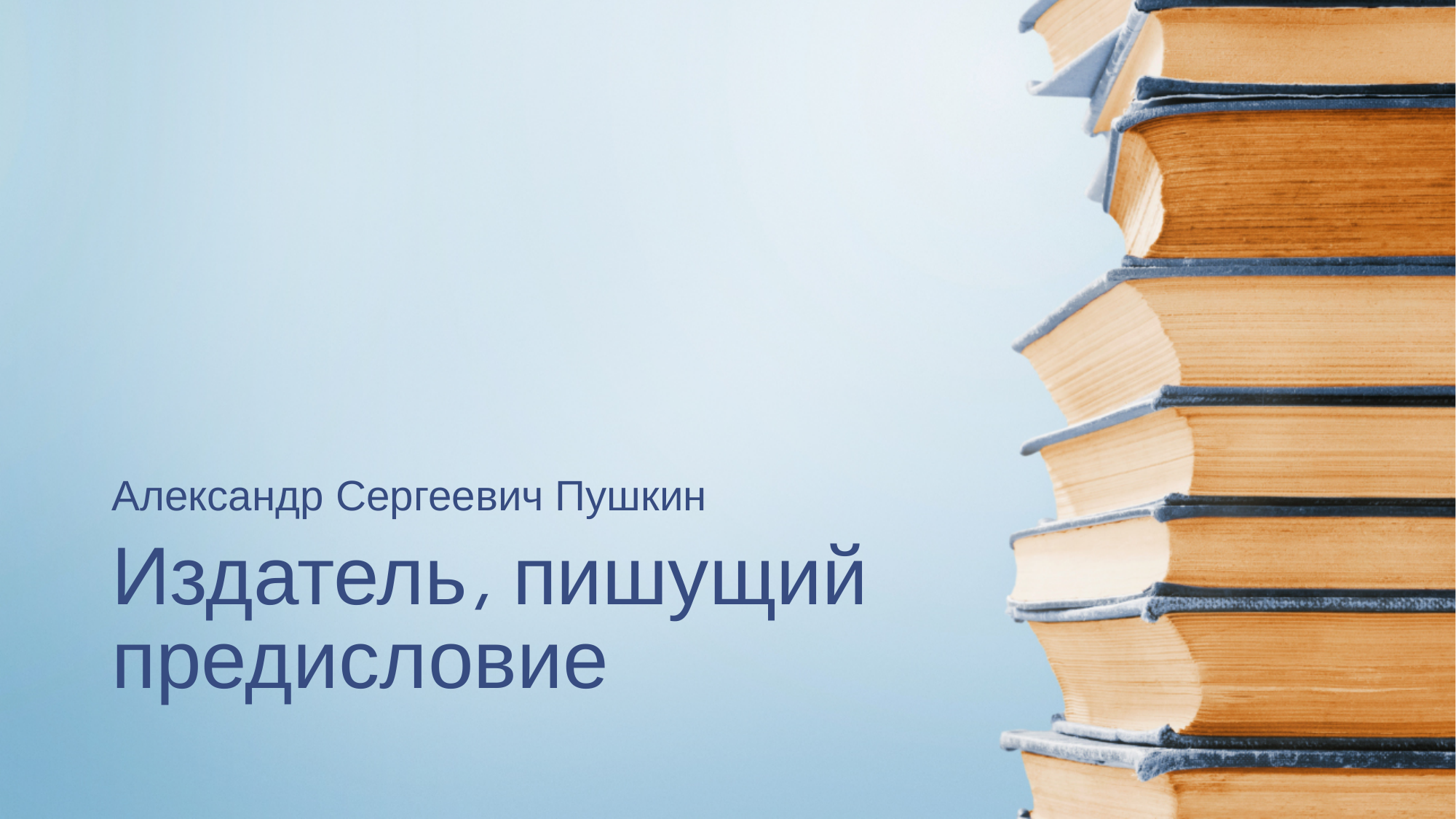

Александр Сергеевич Пушкин
# Издатель, пишущий предисловие